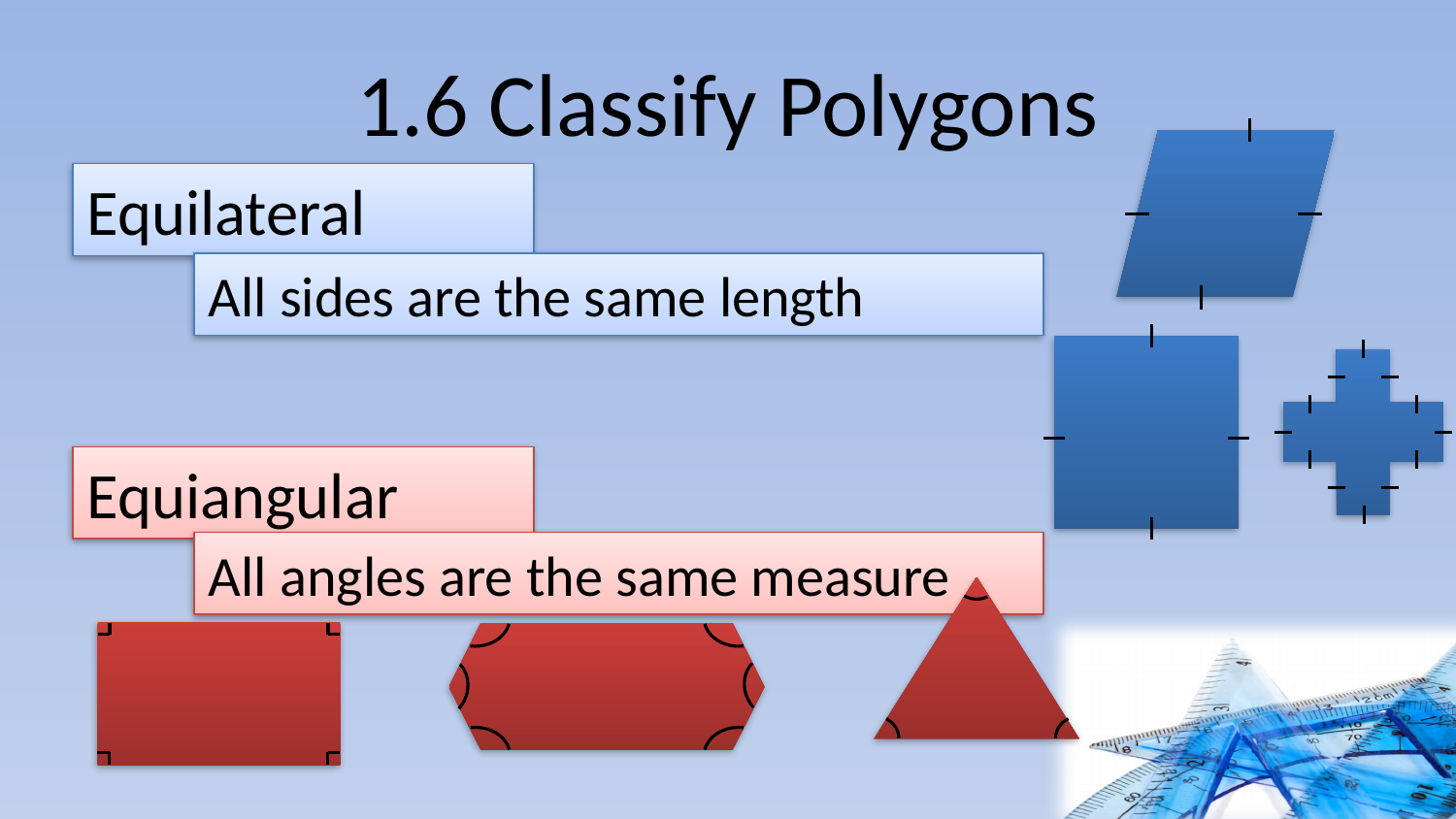

# 1.6 Classify Polygons

Equilateral
All sides are the same length

Equiangular
All angles are the same measure